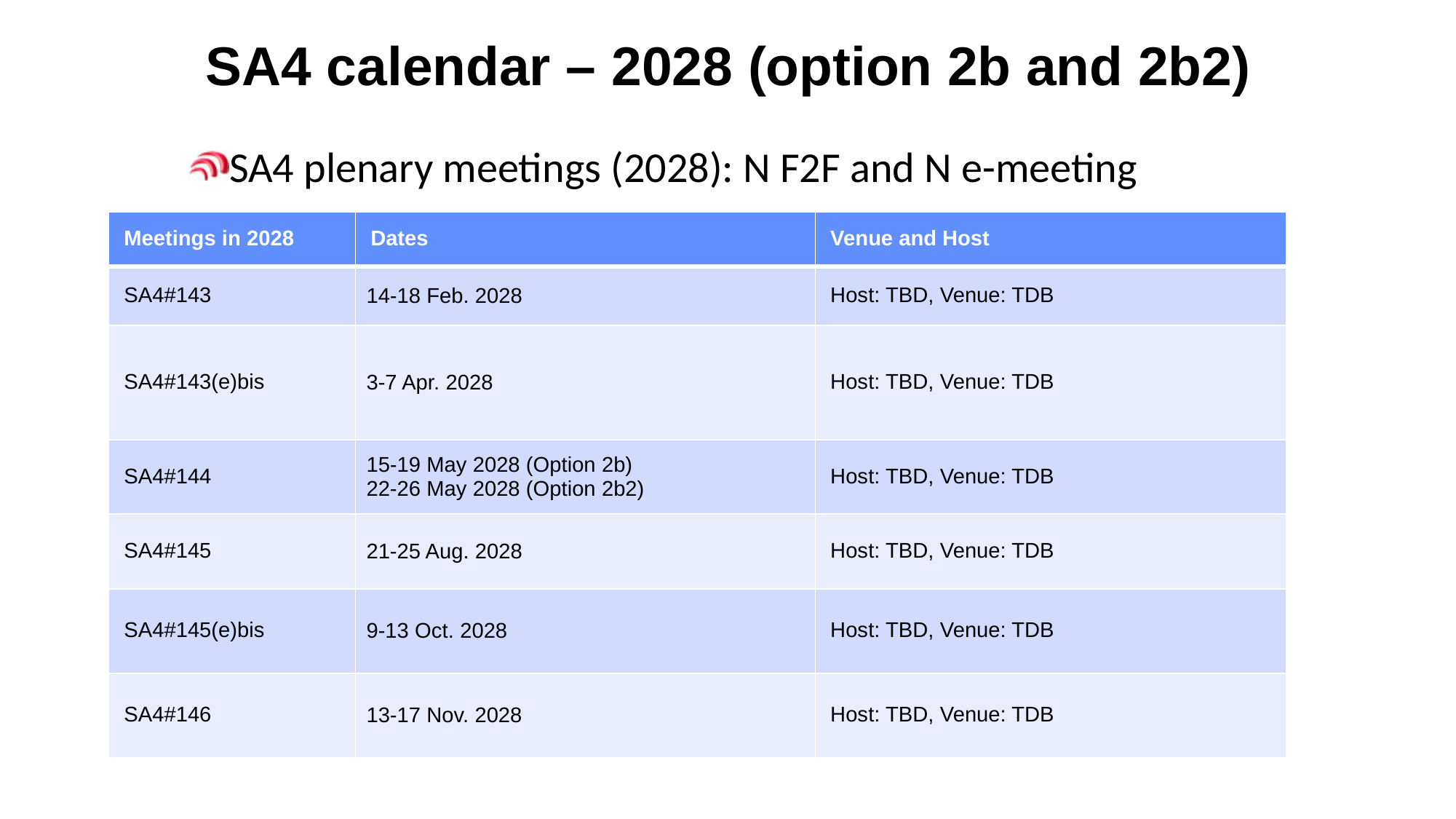

# SA4 calendar – 2028 (option 2b and 2b2)
SA4 plenary meetings (2028): N F2F and N e-meeting
| Meetings in 2028 | Dates | Venue and Host |
| --- | --- | --- |
| SA4#143 | 14-18 Feb. 2028 | Host: TBD, Venue: TDB |
| SA4#143(e)bis | 3-7 Apr. 2028 | Host: TBD, Venue: TDB |
| SA4#144 | 15-19 May 2028 (Option 2b) 22-26 May 2028 (Option 2b2) | Host: TBD, Venue: TDB |
| SA4#145 | 21-25 Aug. 2028 | Host: TBD, Venue: TDB |
| SA4#145(e)bis | 9-13 Oct. 2028 | Host: TBD, Venue: TDB |
| SA4#146 | 13-17 Nov. 2028 | Host: TBD, Venue: TDB |